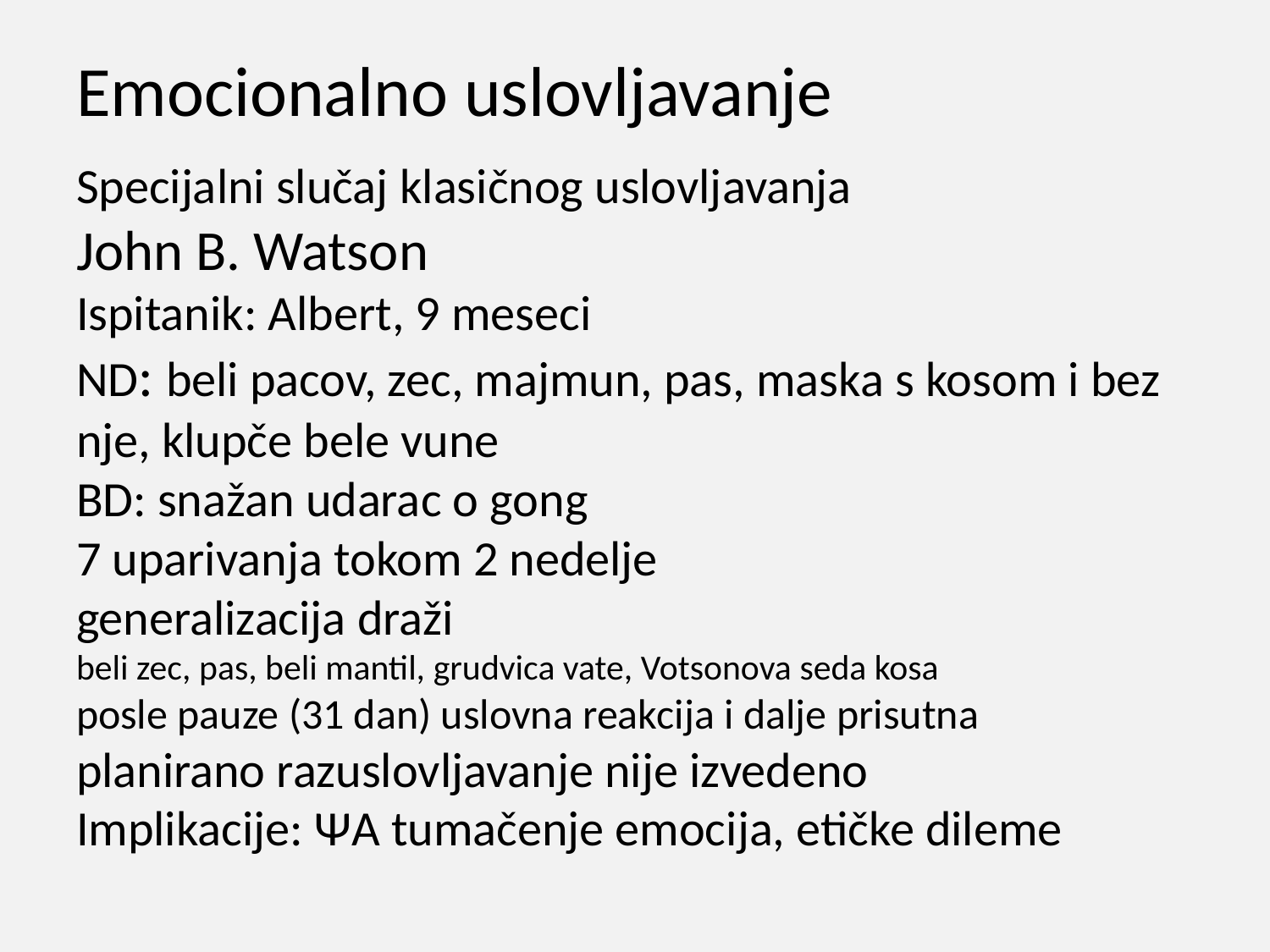

# Emocionalno uslovljavanje
Specijalni slučaj klasičnog uslovljavanja
John B. Watson
Ispitanik: Albert, 9 meseci
ND: beli pacov, zec, majmun, pas, maska s kosom i bez nje, klupče bele vune
BD: snažan udarac o gong
7 uparivanja tokom 2 nedelje
generalizacija draži
beli zec, pas, beli mantil, grudvica vate, Votsonova seda kosa
posle pauze (31 dan) uslovna reakcija i dalje prisutna
planirano razuslovljavanje nije izvedeno
Implikacije: ΨA tumačenje emocija, etičke dileme